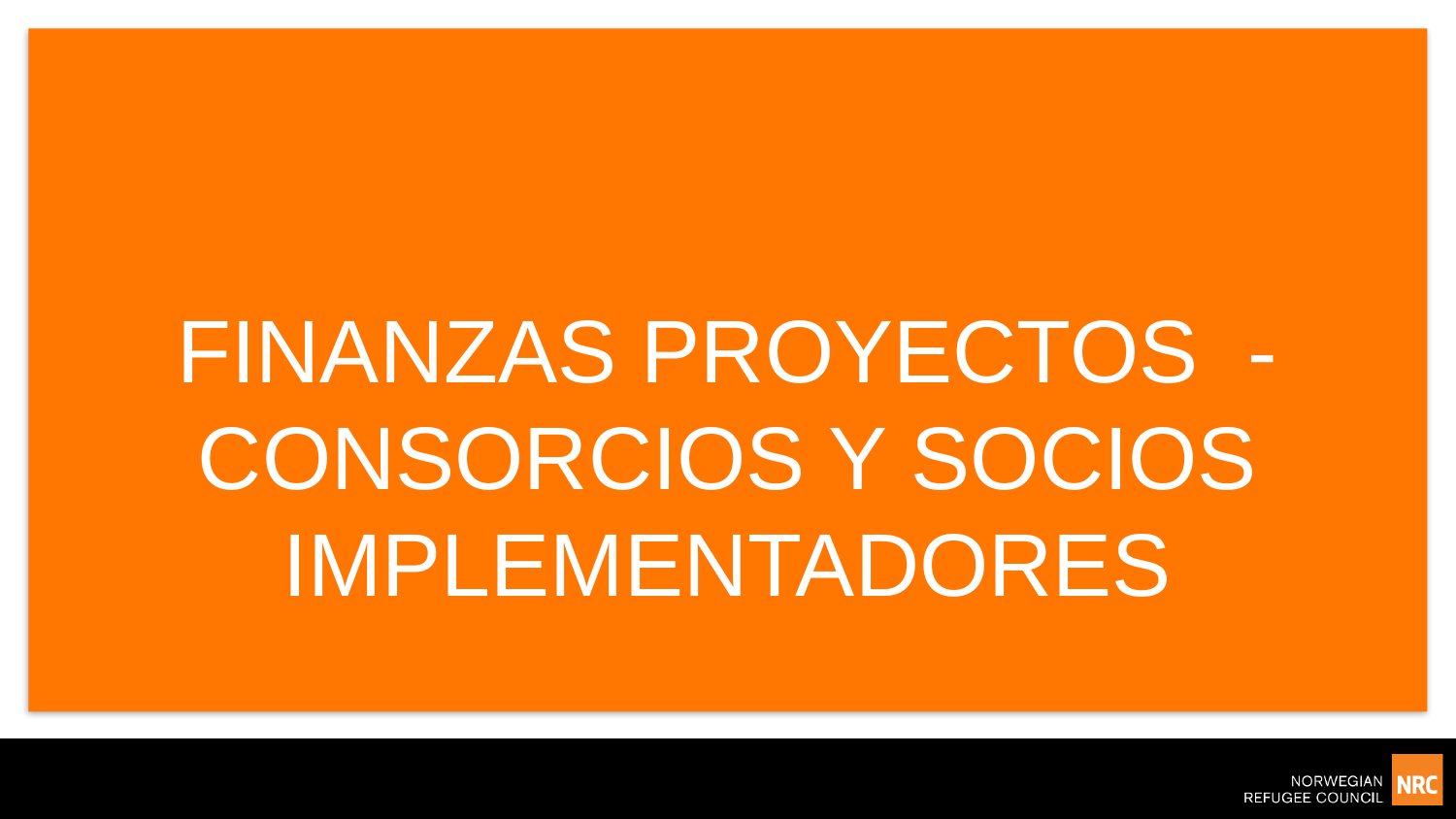

# FINANZAS PROYECTOS  -CONSORCIOS Y SOCIOS IMPLEMENTADORES